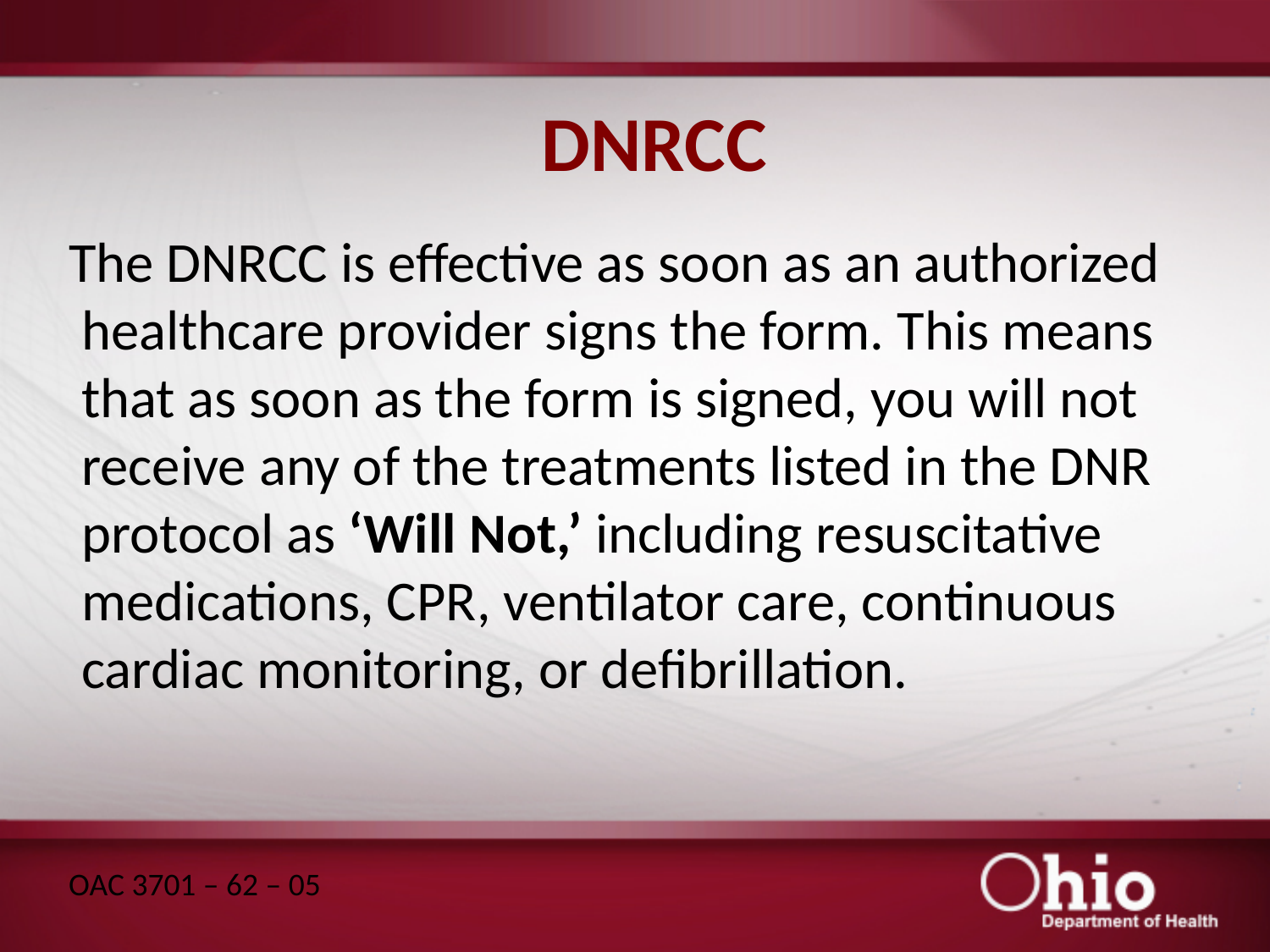

# DNRCC
The DNRCC is effective as soon as an authorized healthcare provider signs the form. This means that as soon as the form is signed, you will not receive any of the treatments listed in the DNR protocol as ‘Will Not,’ including resuscitative medications, CPR, ventilator care, continuous cardiac monitoring, or defibrillation.

OAC 3701 – 62 – 05